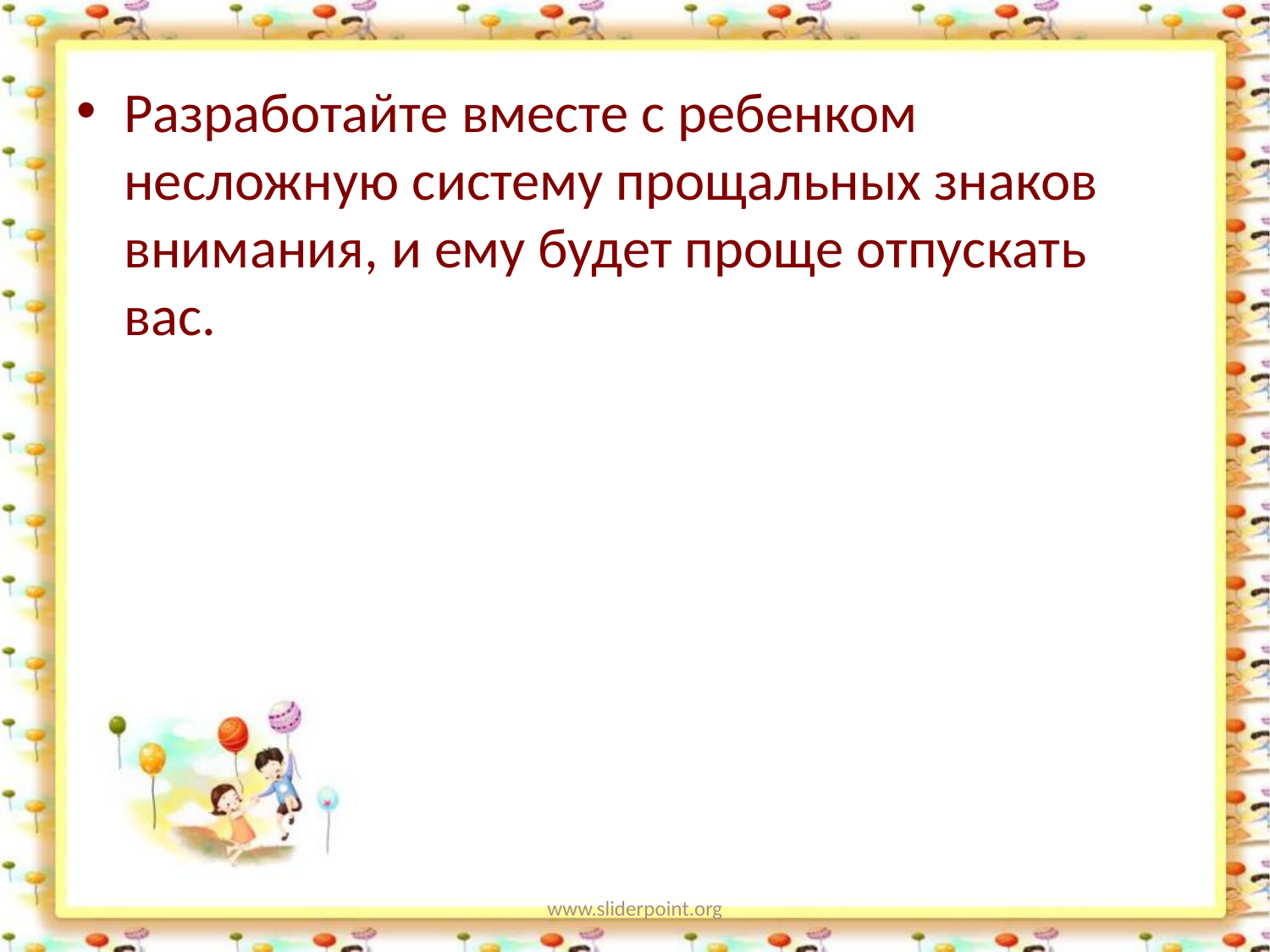

#
Разработайте вместе с ребенком несложную систему прощальных знаков внимания, и ему будет проще отпускать вас.
www.sliderpoint.org